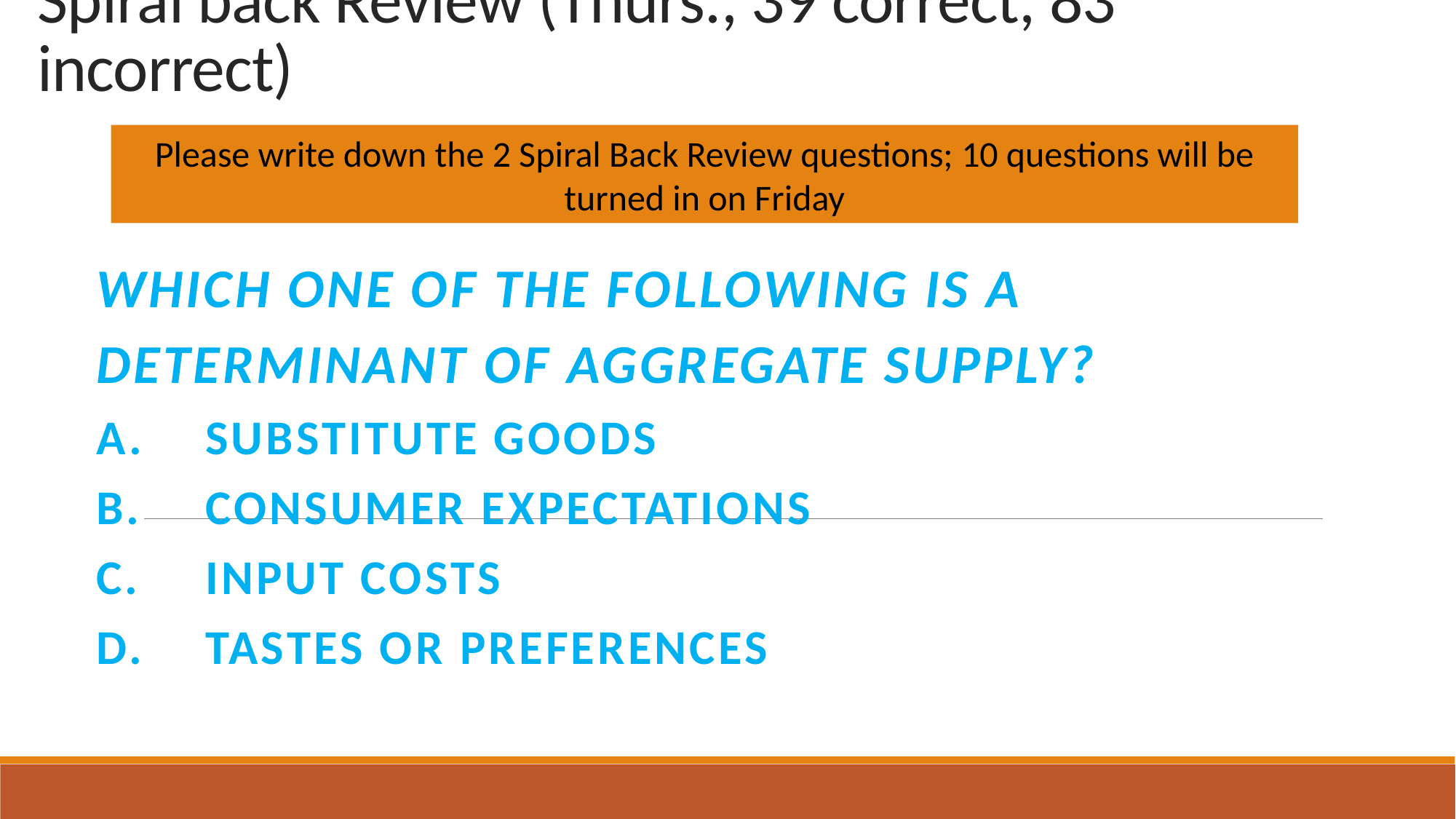

# Spiral back Review (Thurs., 39 correct, 83 incorrect)
Please write down the 2 Spiral Back Review questions; 10 questions will be turned in on Friday
Which one of the following is a determinant of aggregate supply?
A.	substitute goods
B.	consumer expectations
C.	input costs
D.	tastes or preferences